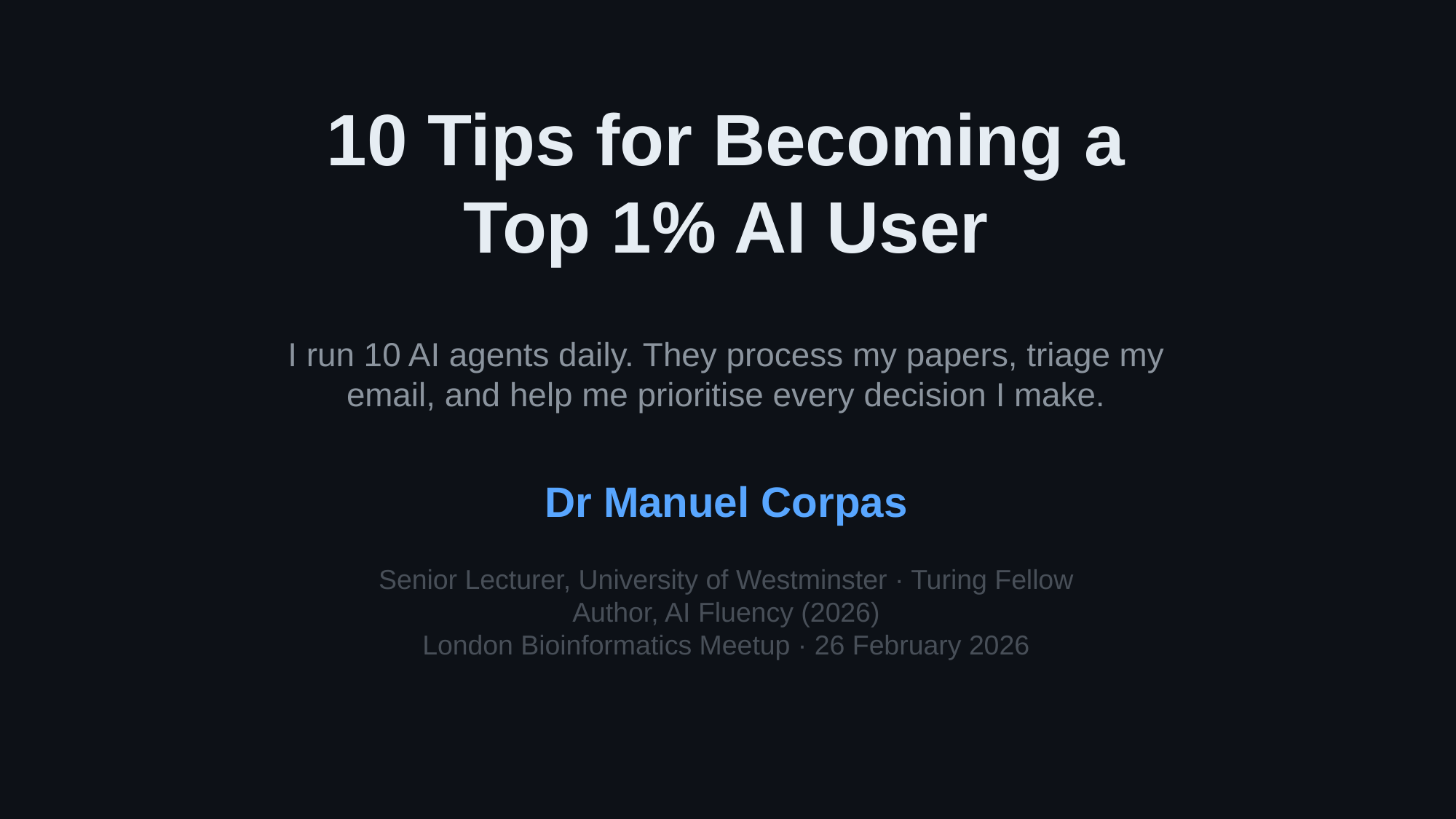

10 Tips for Becoming a
Top 1% AI User
I run 10 AI agents daily. They process my papers, triage my
email, and help me prioritise every decision I make.
Dr Manuel Corpas
Senior Lecturer, University of Westminster · Turing Fellow
Author, AI Fluency (2026)
London Bioinformatics Meetup · 26 February 2026